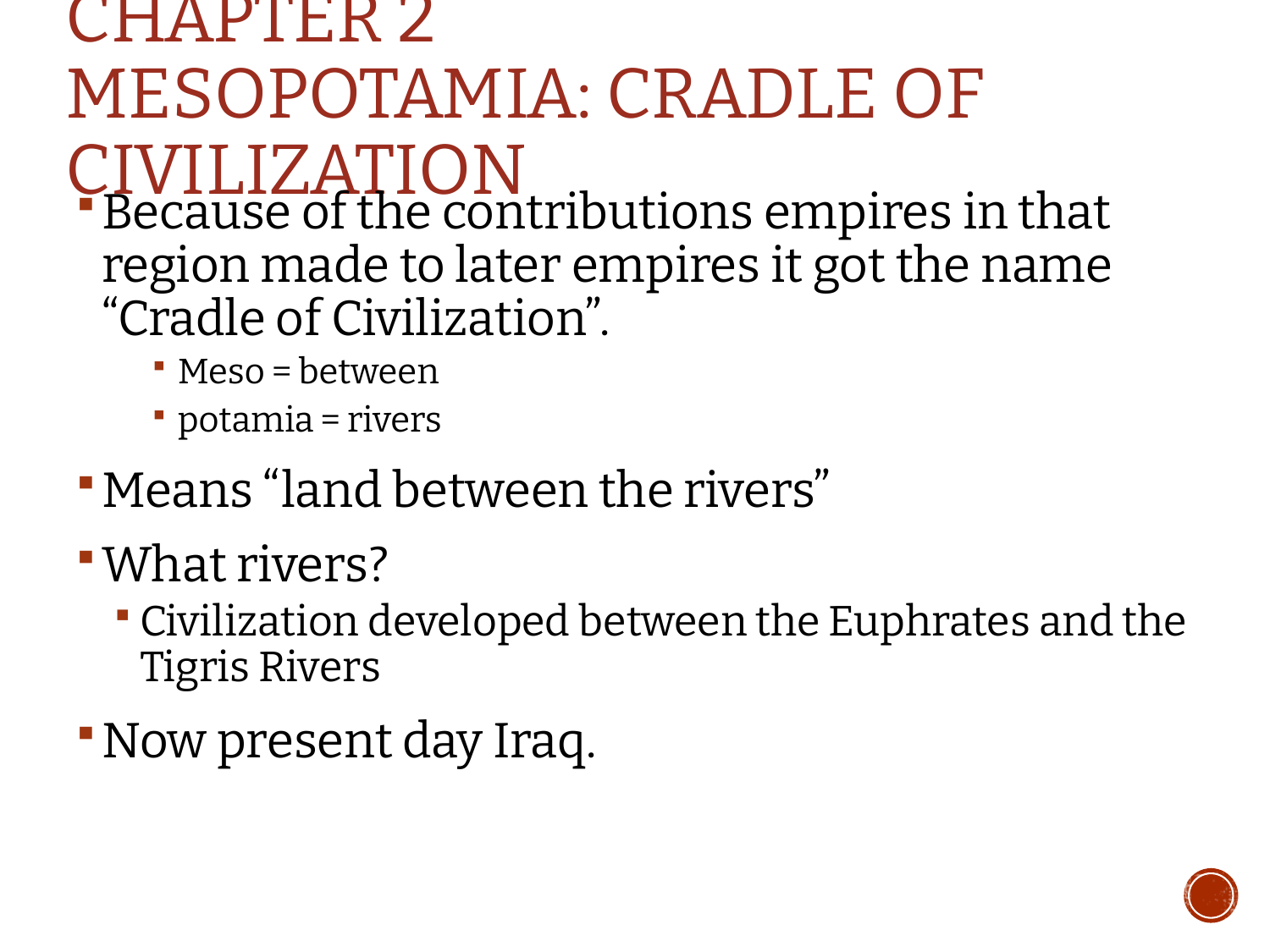

# Chapter 2 Mesopotamia: Cradle of Civilization
Because of the contributions empires in that region made to later empires it got the name “Cradle of Civilization”.
Meso = between
potamia = rivers
Means “land between the rivers”
What rivers?
Civilization developed between the Euphrates and the Tigris Rivers
Now present day Iraq.